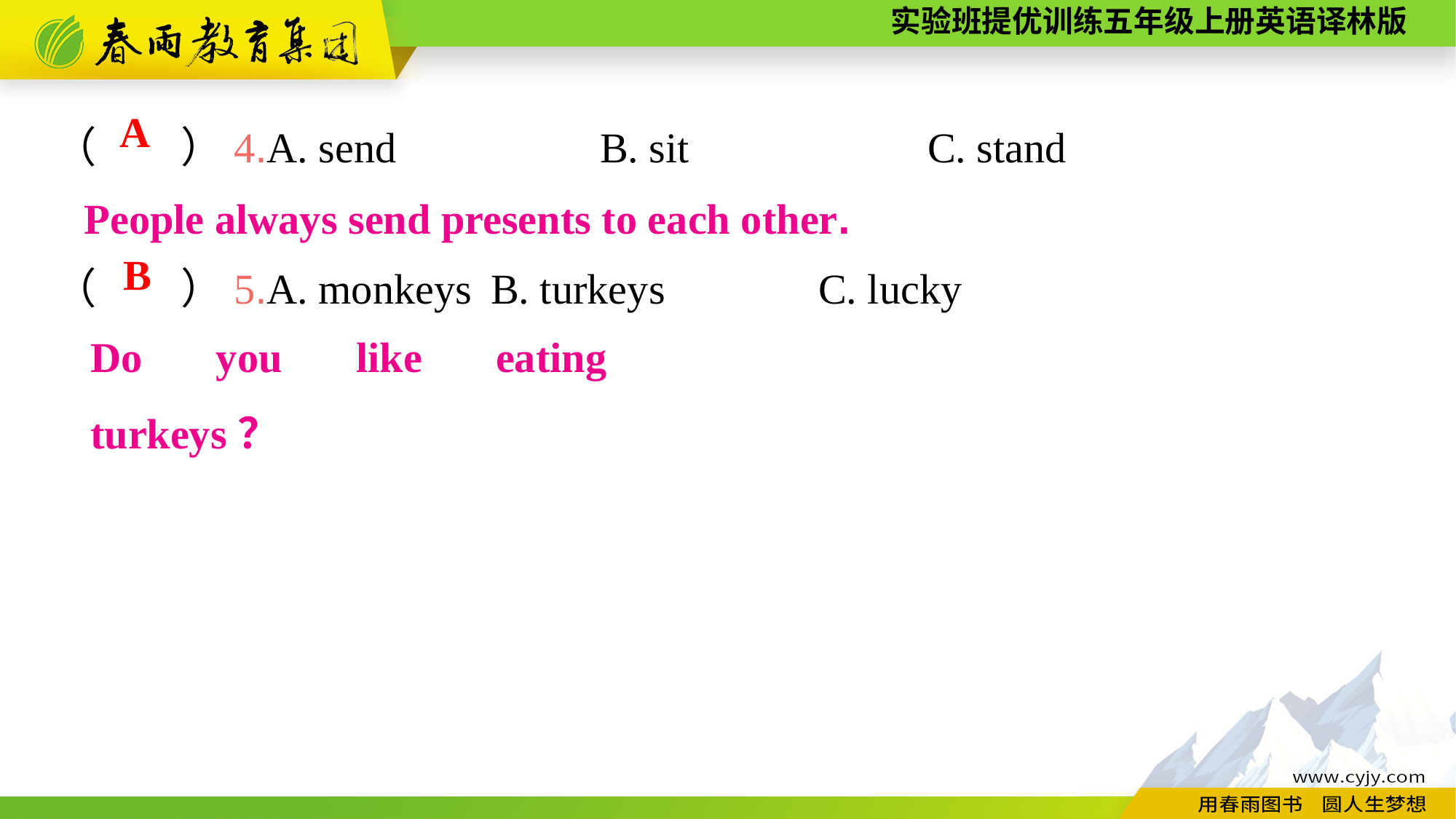

（　　）4.A. send		B. sit			C. stand

（　　）5.A. monkeys	B. turkeys		C. lucky
A
People always send presents to each other.
B
Do you like eating turkeys？